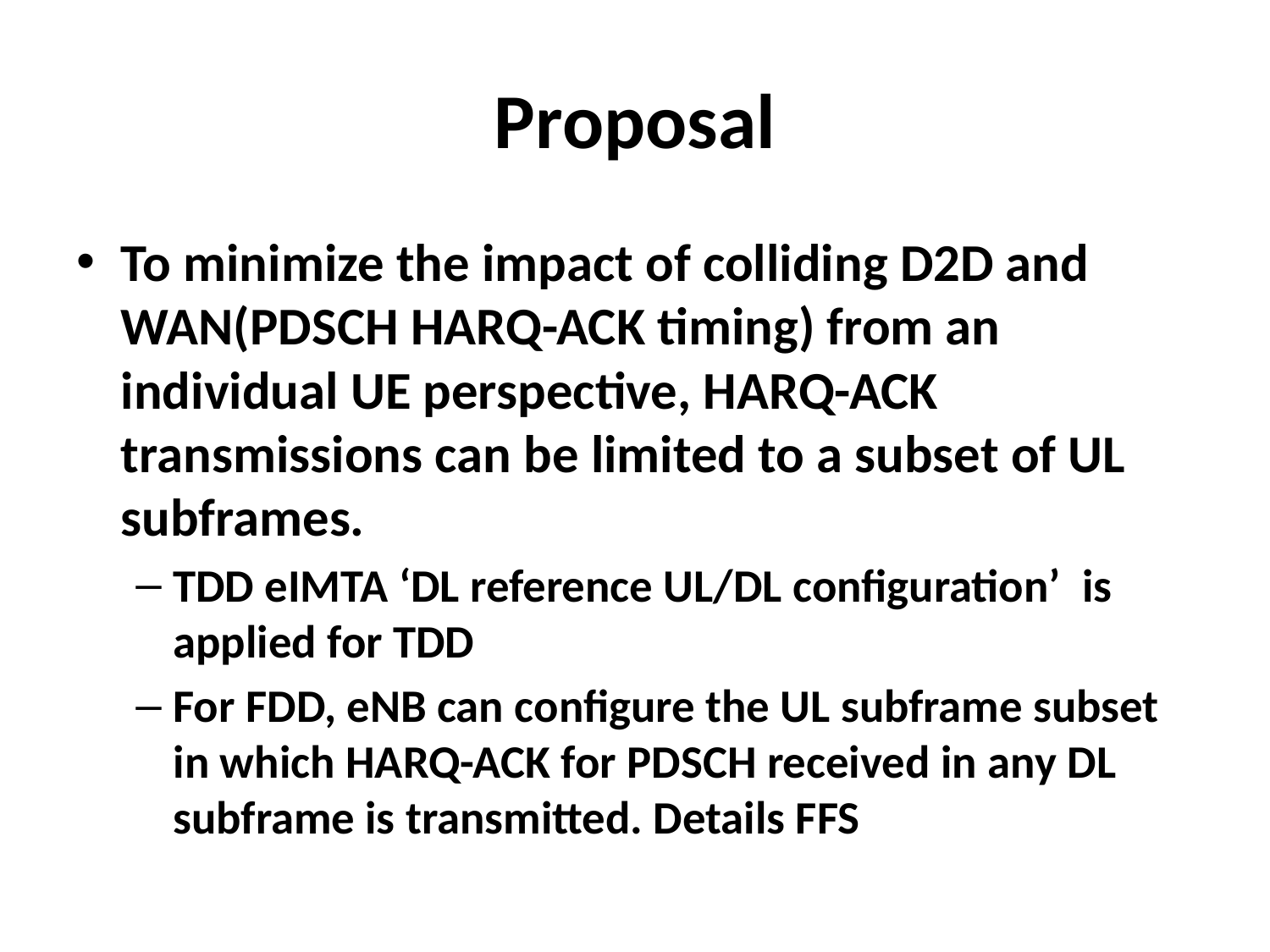

# Proposal
To minimize the impact of colliding D2D and WAN(PDSCH HARQ-ACK timing) from an individual UE perspective, HARQ-ACK transmissions can be limited to a subset of UL subframes.
TDD eIMTA ‘DL reference UL/DL configuration’  is applied for TDD
For FDD, eNB can configure the UL subframe subset in which HARQ-ACK for PDSCH received in any DL subframe is transmitted. Details FFS